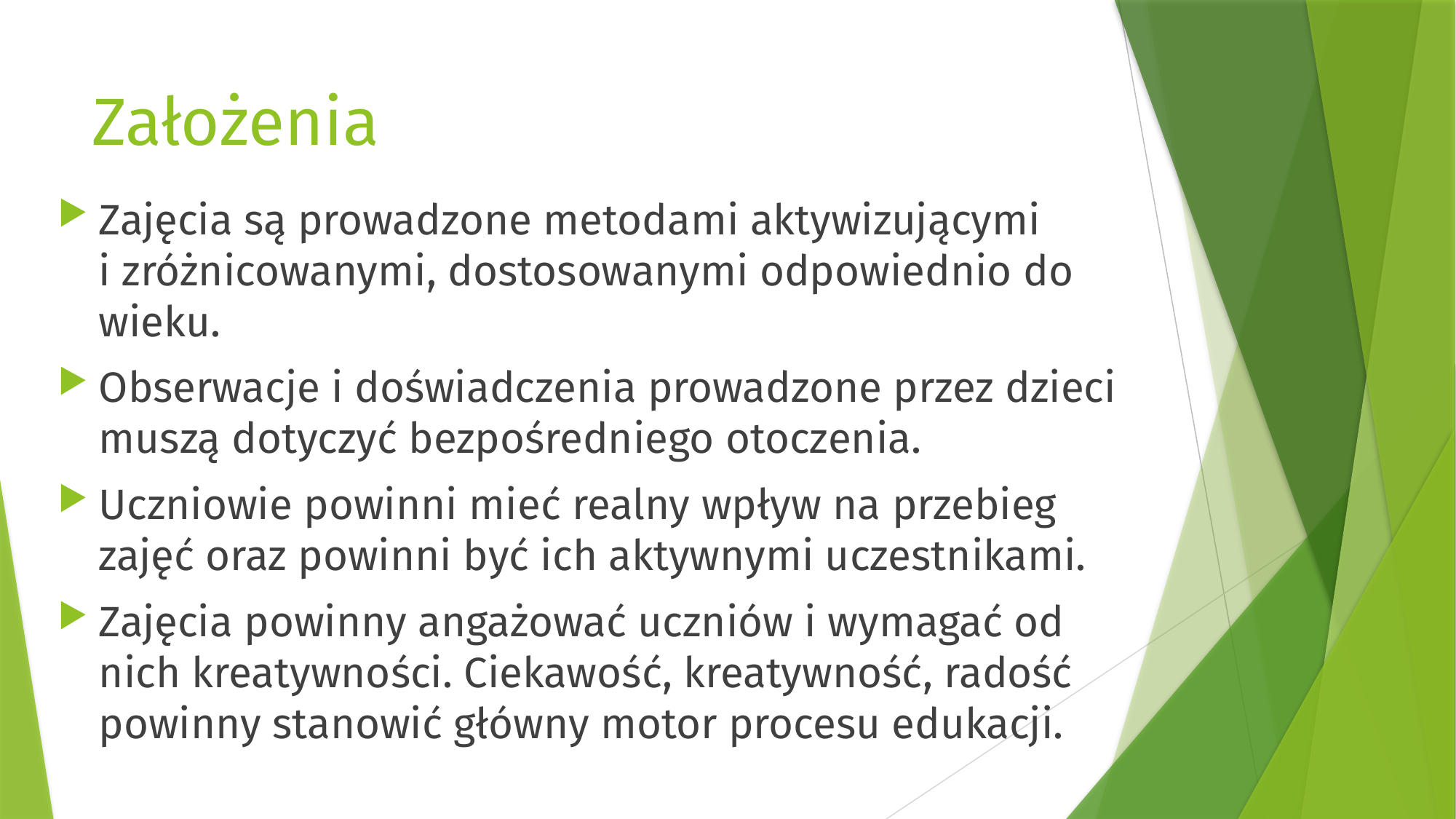

# Założenia
Zajęcia są prowadzone metodami aktywizującymi
i zróżnicowanymi, dostosowanymi odpowiednio do wieku.
Obserwacje i doświadczenia prowadzone przez dzieci muszą dotyczyć bezpośredniego otoczenia.
Uczniowie powinni mieć realny wpływ na przebieg zajęć oraz powinni być ich aktywnymi uczestnikami.
Zajęcia powinny angażować uczniów i wymagać od nich kreatywności. Ciekawość, kreatywność, radość powinny stanowić główny motor procesu edukacji.